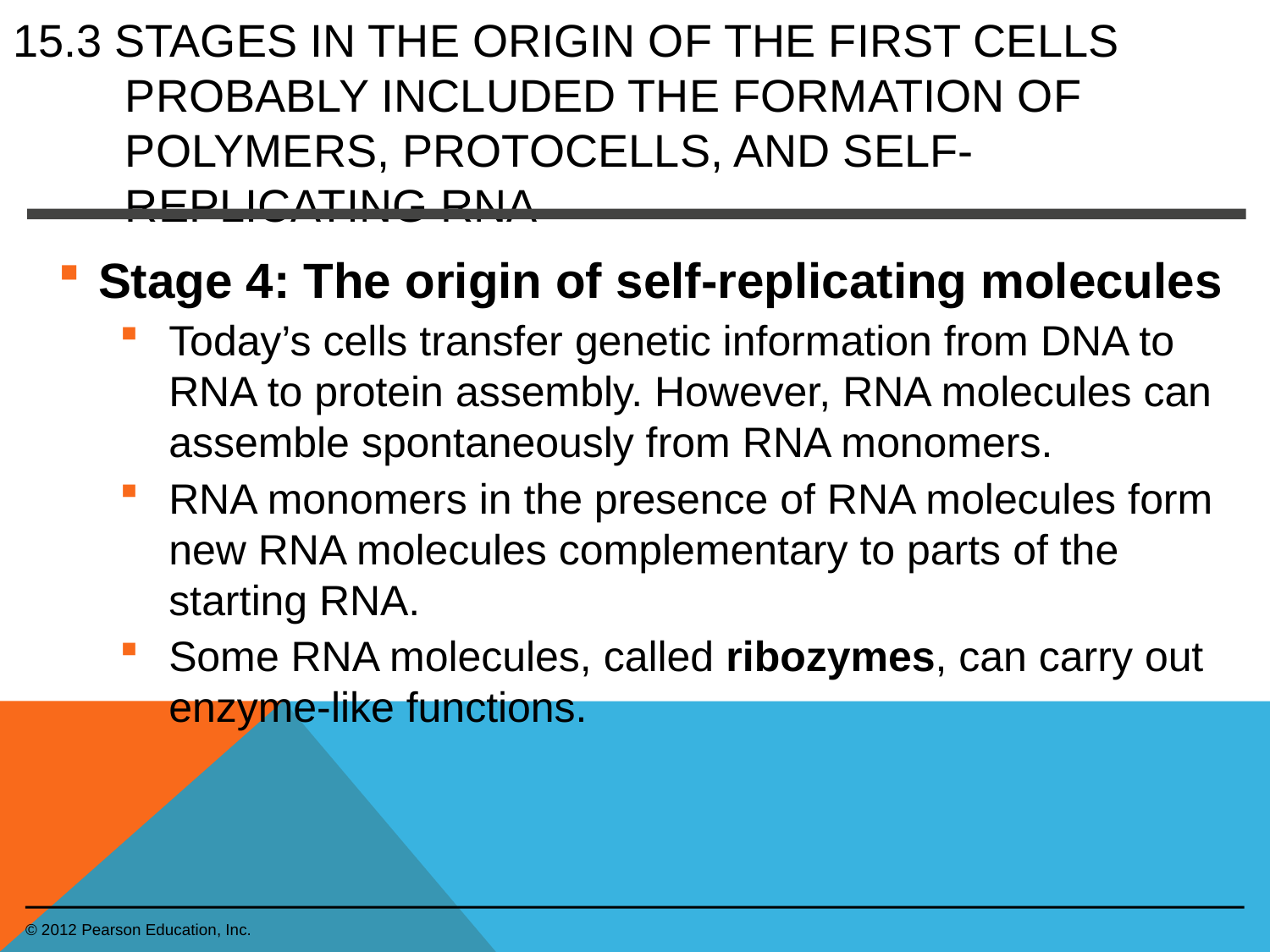

0
15.3 Stages in the origin of the first cells probably included the formation of polymers, protocells, and self-replicating RNA

Stage 4: The origin of self-replicating molecules
Today’s cells transfer genetic information from DNA to RNA to protein assembly. However, RNA molecules can assemble spontaneously from RNA monomers.
RNA monomers in the presence of RNA molecules form new RNA molecules complementary to parts of the starting RNA.
Some RNA molecules, called ribozymes, can carry out enzyme-like functions.

© 2012 Pearson Education, Inc.